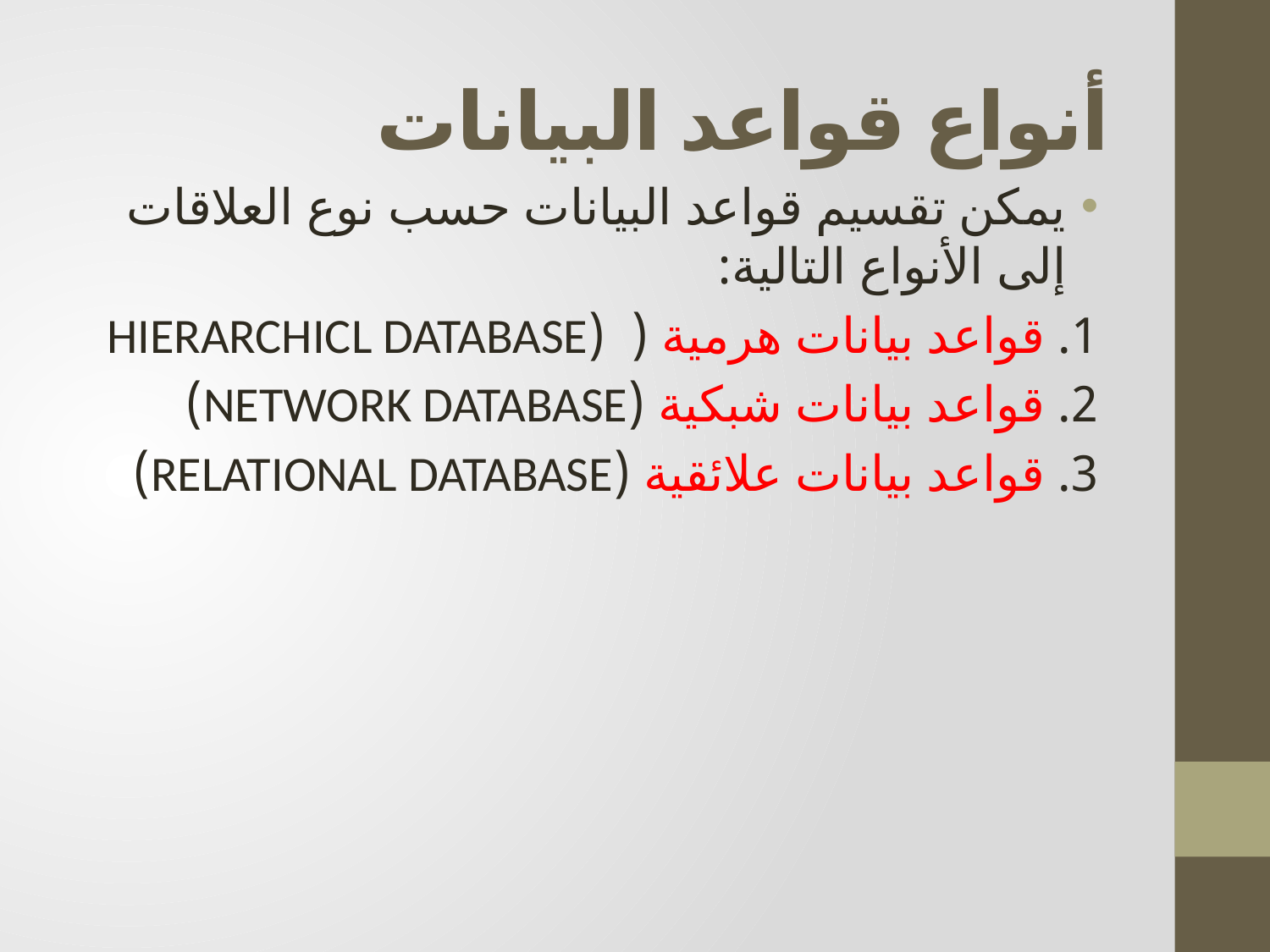

# أنواع قواعد البيانات
يمكن تقسيم قواعد البيانات حسب نوع العلاقات إلى الأنواع التالية:
1. قواعد بيانات هرمية (  (HIERARCHICL DATABASE
2. قواعد بيانات شبكية (NETWORK DATABASE)
3. قواعد بيانات علائقية (RELATIONAL DATABASE)